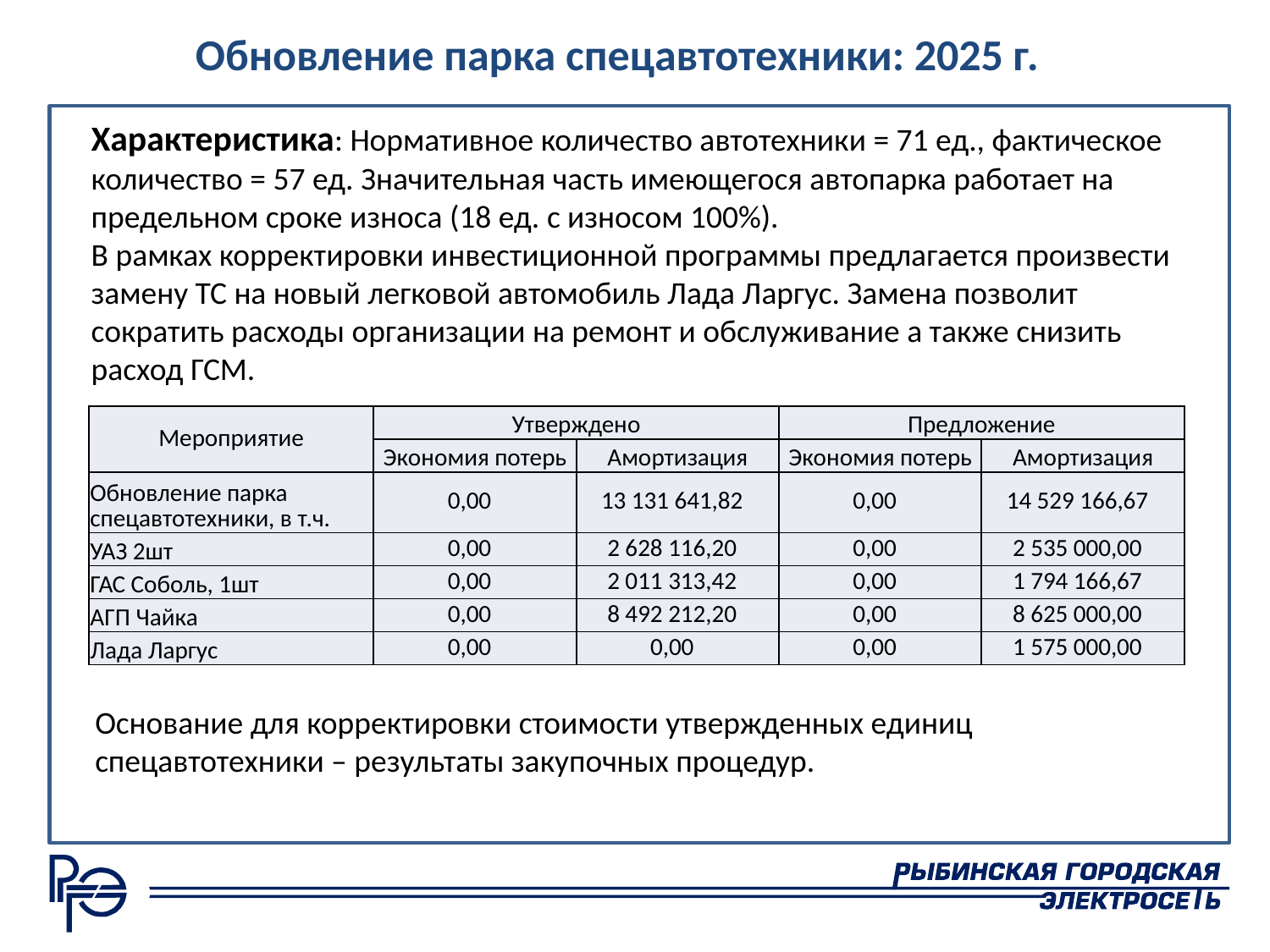

Обновление парка спецавтотехники: 2025 г.

Характеристика: Нормативное количество автотехники = 71 ед., фактическое количество = 57 ед. Значительная часть имеющегося автопарка работает на предельном сроке износа (18 ед. с износом 100%).
В рамках корректировки инвестиционной программы предлагается произвести замену ТС на новый легковой автомобиль Лада Ларгус. Замена позволит сократить расходы организации на ремонт и обслуживание а также снизить расход ГСМ.
| Мероприятие | Утверждено |  | Предложение |  |
| --- | --- | --- | --- | --- |
|  | Экономия потерь | Амортизация | Экономия потерь | Амортизация |
| Обновление парка спецавтотехники, в т.ч. | 0,00 | 13 131 641,82 | 0,00 | 14 529 166,67 |
| УАЗ 2шт | 0,00 | 2 628 116,20 | 0,00 | 2 535 000,00 |
| ГАС Соболь, 1шт | 0,00 | 2 011 313,42 | 0,00 | 1 794 166,67 |
| АГП Чайка | 0,00 | 8 492 212,20 | 0,00 | 8 625 000,00 |
| Лада Ларгус | 0,00 | 0,00 | 0,00 | 1 575 000,00 |
Основание для корректировки стоимости утвержденных единиц спецавтотехники – результаты закупочных процедур.